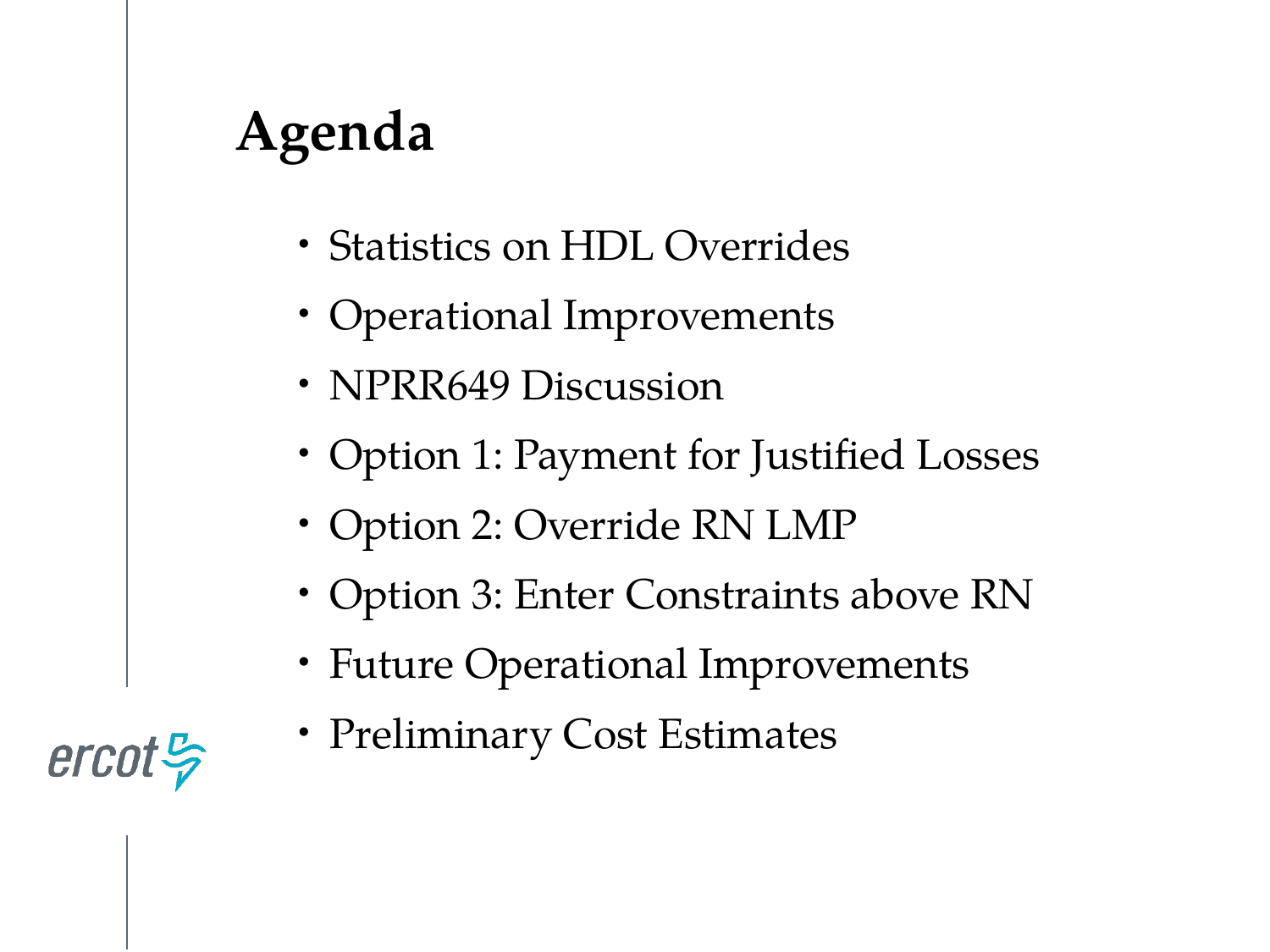

Agenda

Statistics on HDL Overrides
Operational Improvements
NPRR649 Discussion
Option 1: Payment for Justified Losses
Option 2: Override RN LMP
Option 3: Enter Constraints above RN
Future Operational Improvements
Preliminary Cost Estimates